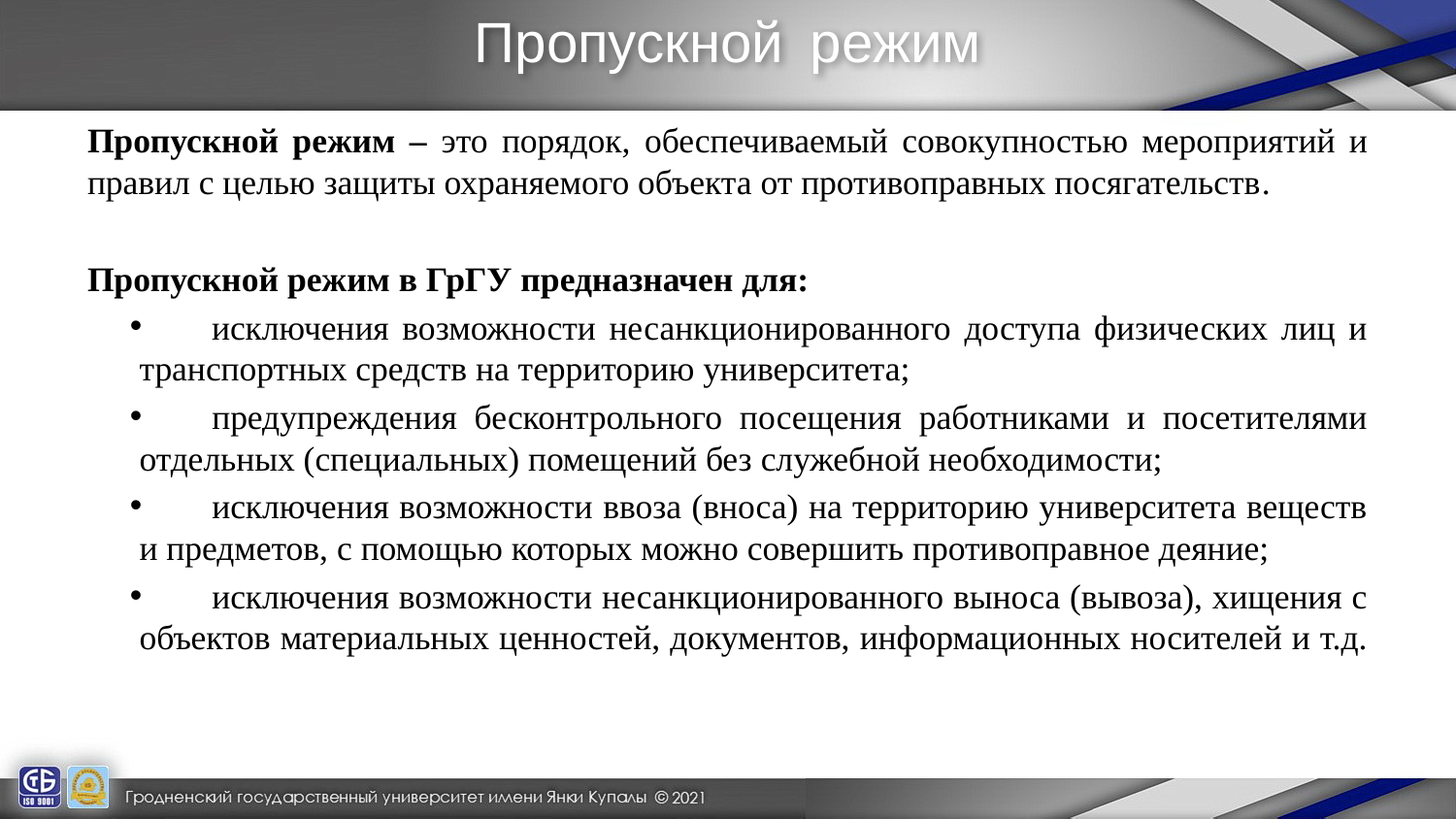

# Пропускной  режим
Пропускной режим – это порядок, обеспечиваемый совокупностью мероприятий и правил с целью защиты охраняемого объекта от противоправных посягательств.

Пропускной режим в ГрГУ предназначен для:
исключения возможности несанкционированного доступа физических лиц и транспортных средств на территорию университета;
предупреждения бесконтрольного посещения работниками и посетителями отдельных (специальных) помещений без служебной необходимости;
исключения возможности ввоза (вноса) на территорию университета веществ и предметов, с помощью которых можно совершить противоправное деяние;
исключения возможности несанкционированного выноса (вывоза), хищения с объектов материальных ценностей, документов, информационных носителей и т.д.